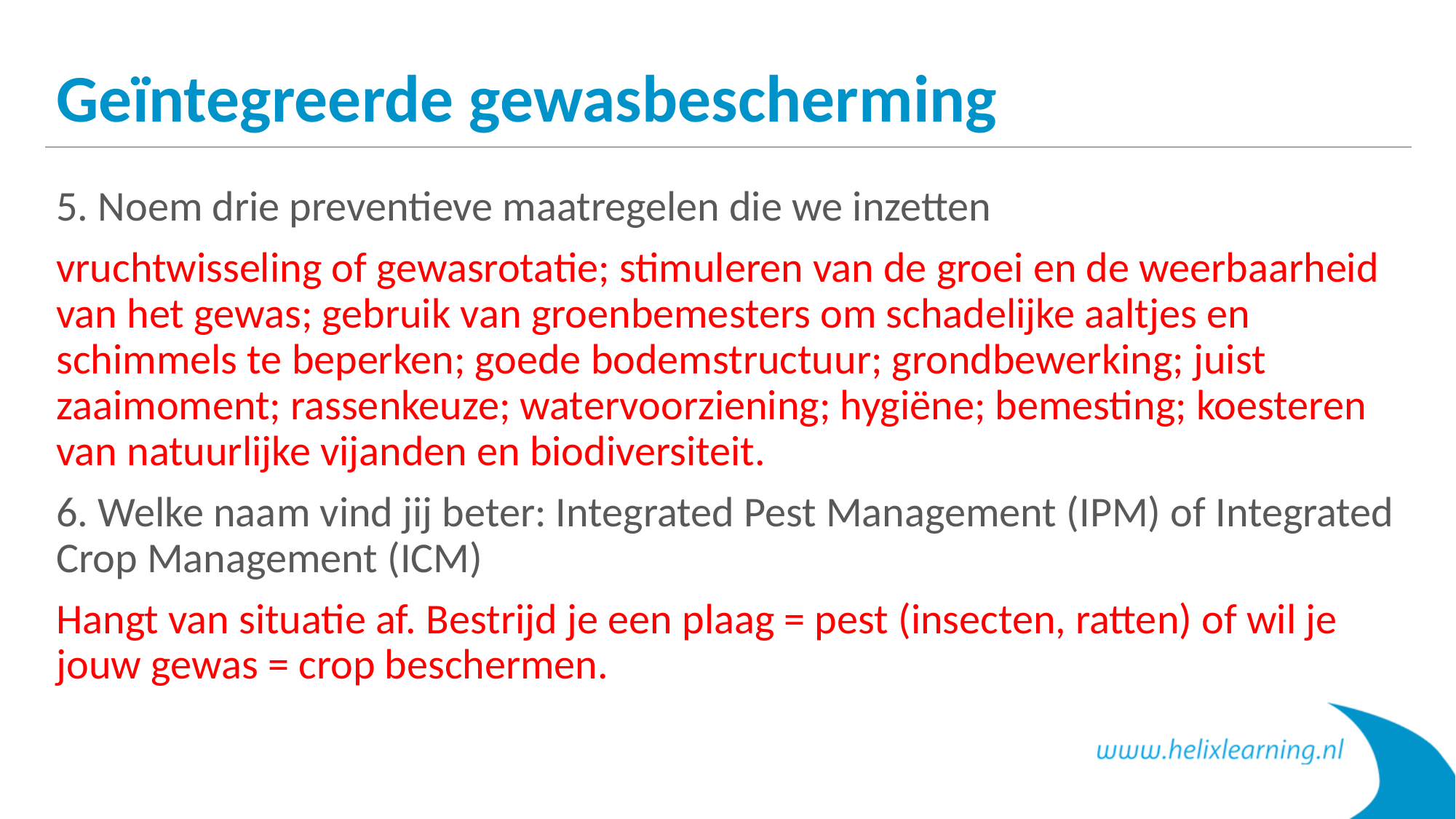

# Geïntegreerde gewasbescherming
5. Noem drie preventieve maatregelen die we inzetten
vruchtwisseling of gewasrotatie; stimuleren van de groei en de weerbaarheid van het gewas; gebruik van groenbemesters om schadelijke aaltjes en schimmels te beperken; goede bodemstructuur; grondbewerking; juist zaaimoment; rassenkeuze; watervoorziening; hygiëne; bemesting; koesteren van natuurlijke vijanden en biodiversiteit.
6. Welke naam vind jij beter: Integrated Pest Management (IPM) of Integrated Crop Management (ICM)
Hangt van situatie af. Bestrijd je een plaag = pest (insecten, ratten) of wil je jouw gewas = crop beschermen.